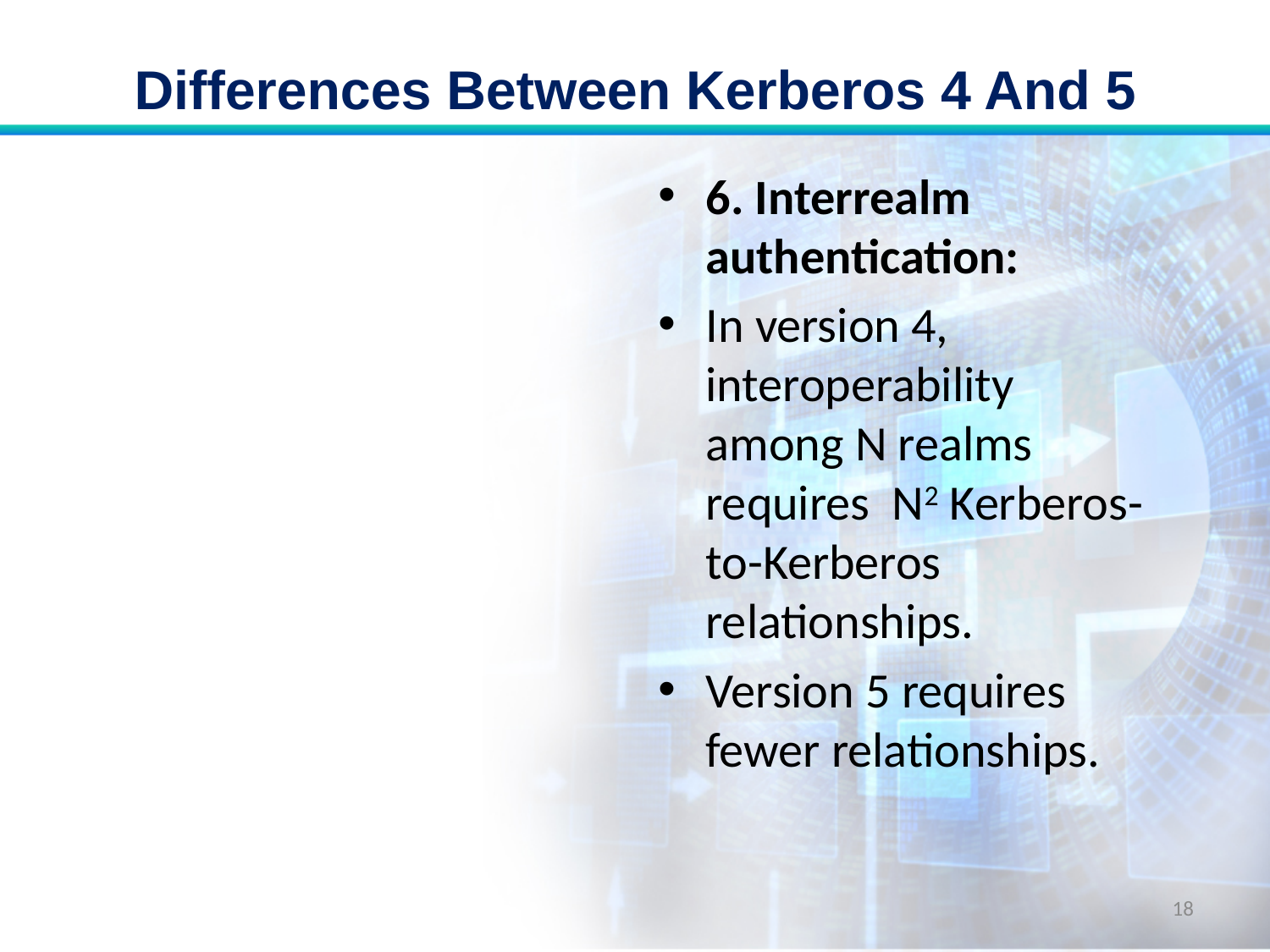

# Differences Between Kerberos 4 And 5
6. Interrealm authentication:
In version 4, interoperability among N realms requires  N2 Kerberos-to-Kerberos relationships.
Version 5 requires fewer relationships.
18